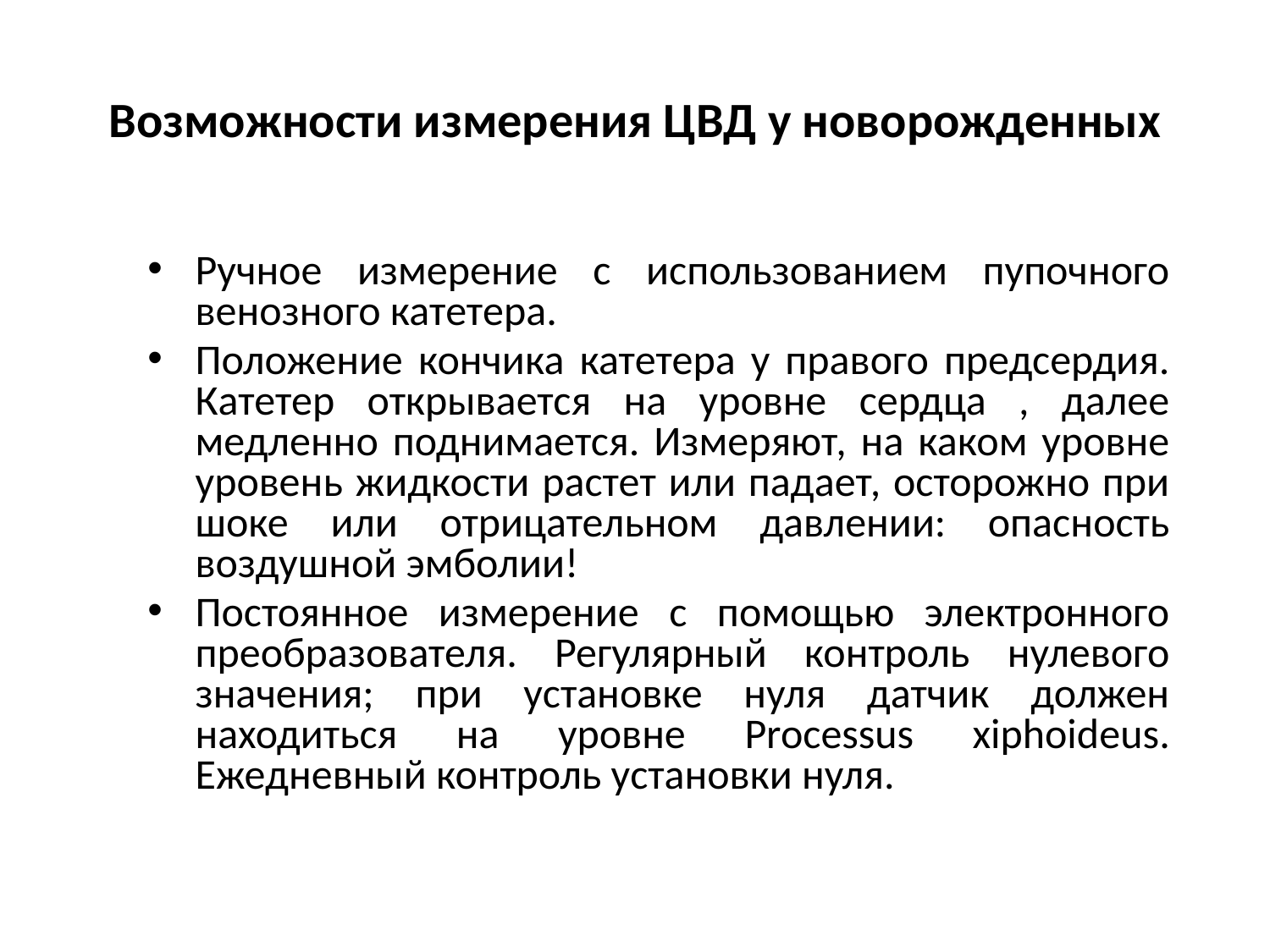

# Возможности измерения ЦВД у новорожденных
Ручное измерение с использованием пупочного венозного катетера.
Положение кончика катетера у правого предсердия. Катетер открывается на уровне сердца , далее медленно поднимается. Измеряют, на каком уровне уровень жидкости растет или падает, осторожно при шоке или отрицательном давлении: опасность воздушной эмболии!
Постоянное измерение с помощью электронного преобразователя. Регулярный контроль нулевого значения; при установке нуля датчик должен находиться на уровне Processus xiphoideus. Ежедневный контроль установки нуля.